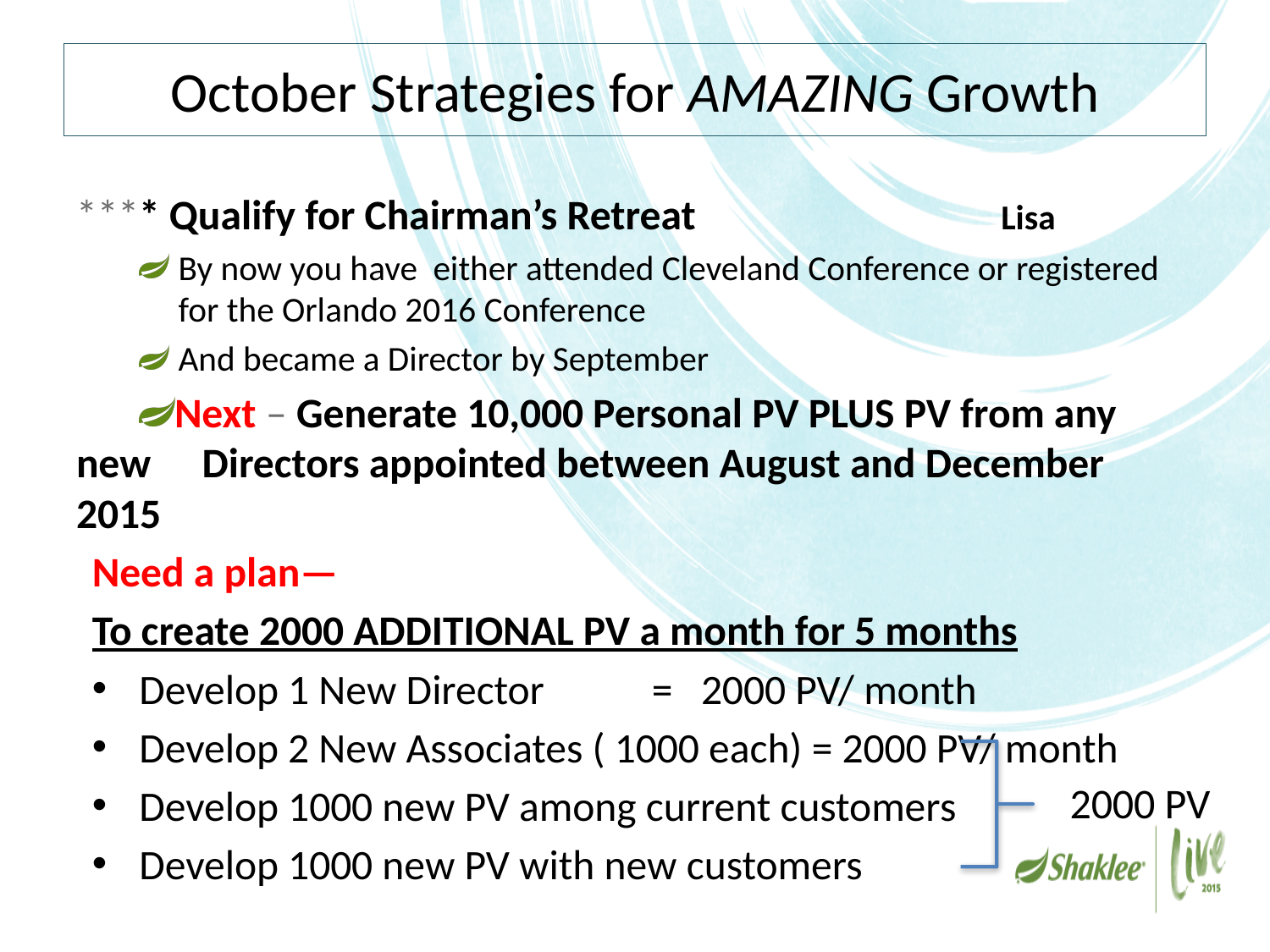

# October Strategies for AMAZING Growth
**** Qualify for Chairman’s Retreat                                Lisa
By now you have  either attended Cleveland Conference or registered for the Orlando 2016 Conference
And became a Director by September
Next – Generate 10,000 Personal PV PLUS PV from any new 	Directors appointed between August and December 2015
Need a plan—
	To create 2000 ADDITIONAL PV a month for 5 months
Develop 1 New Director   							 =   2000 PV/ month
Develop 2 New Associates ( 1000 each) = 2000 PV/ month
Develop 1000 new PV among current customers
Develop 1000 new PV with new customers

2000 PV